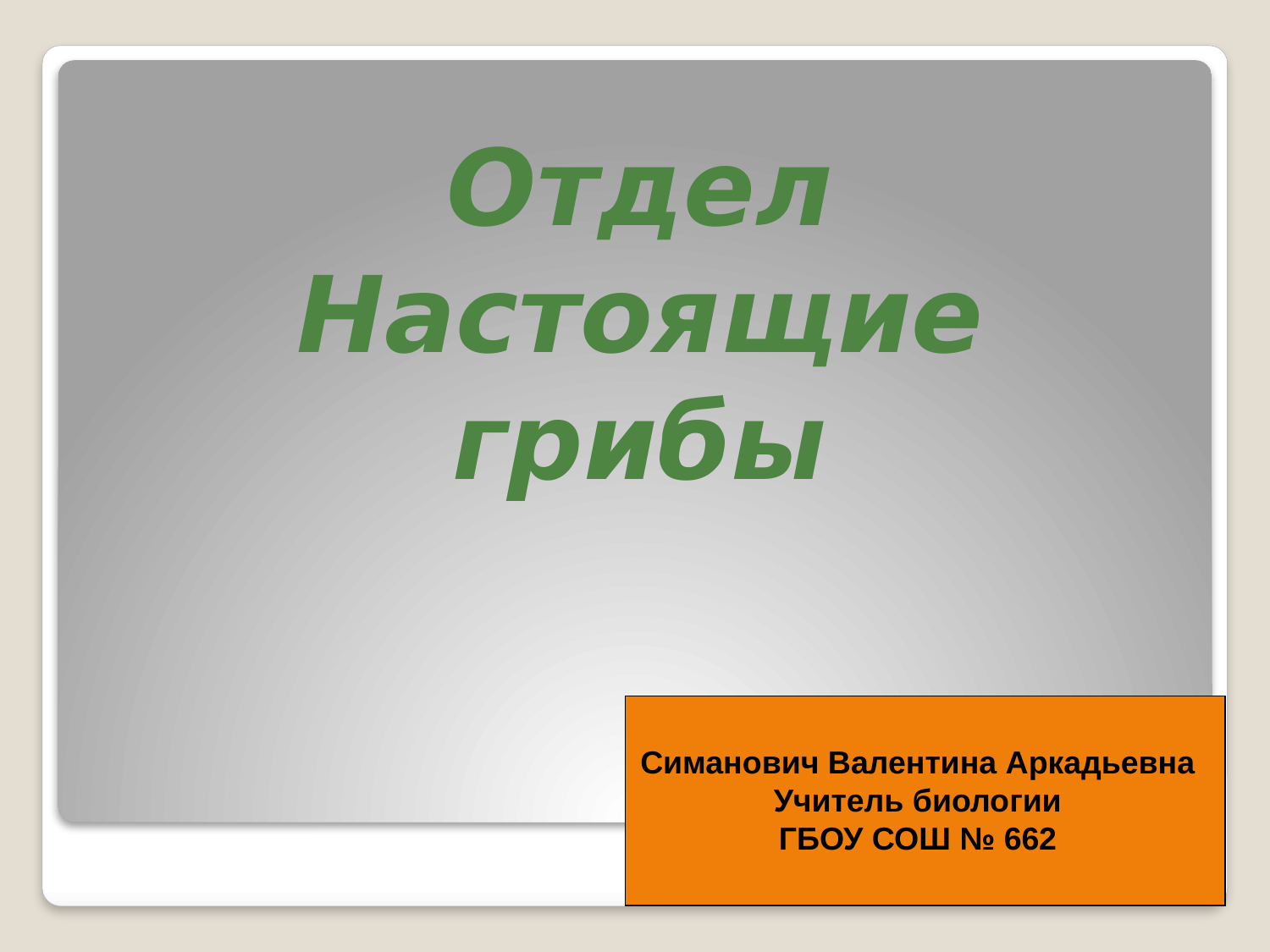

Отдел Настоящие грибы

Симанович Валентина Аркадьевна
Учитель биологии
ГБОУ СОШ № 662